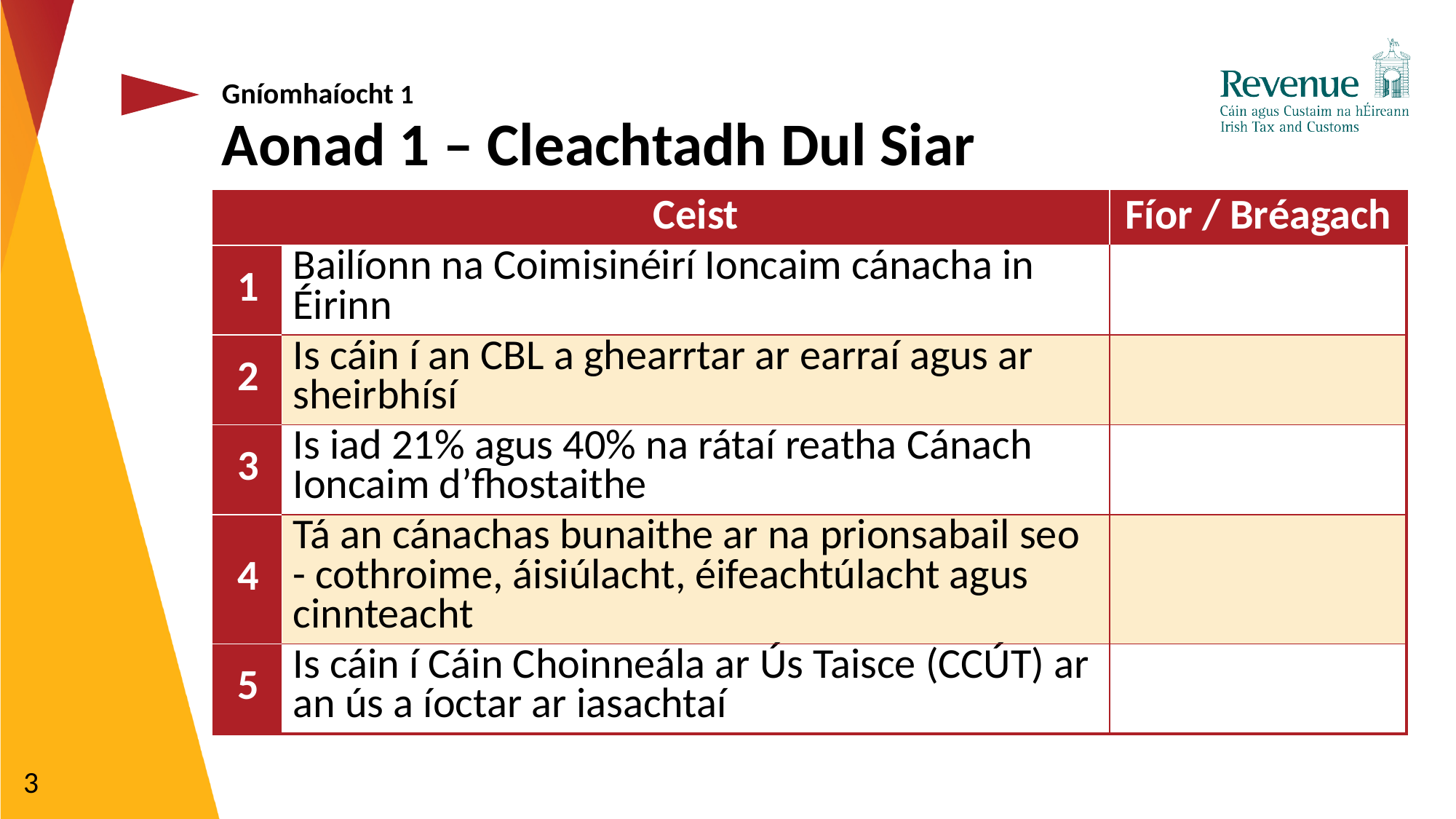

Gníomhaíocht 1

# Aonad 1 – Cleachtadh Dul Siar
|  | Ceist | Fíor / Bréagach |
| --- | --- | --- |
| 1 | Bailíonn na Coimisinéirí Ioncaim cánacha in Éirinn |  |
| 2 | Is cáin í an CBL a ghearrtar ar earraí agus ar sheirbhísí |  |
| 3 | Is iad 21% agus 40% na rátaí reatha Cánach Ioncaim d’fhostaithe |  |
| 4 | Tá an cánachas bunaithe ar na prionsabail seo - cothroime, áisiúlacht, éifeachtúlacht agus cinnteacht |  |
| 5 | Is cáin í Cáin Choinneála ar Ús Taisce (CCÚT) ar an ús a íoctar ar iasachtaí |  |
3